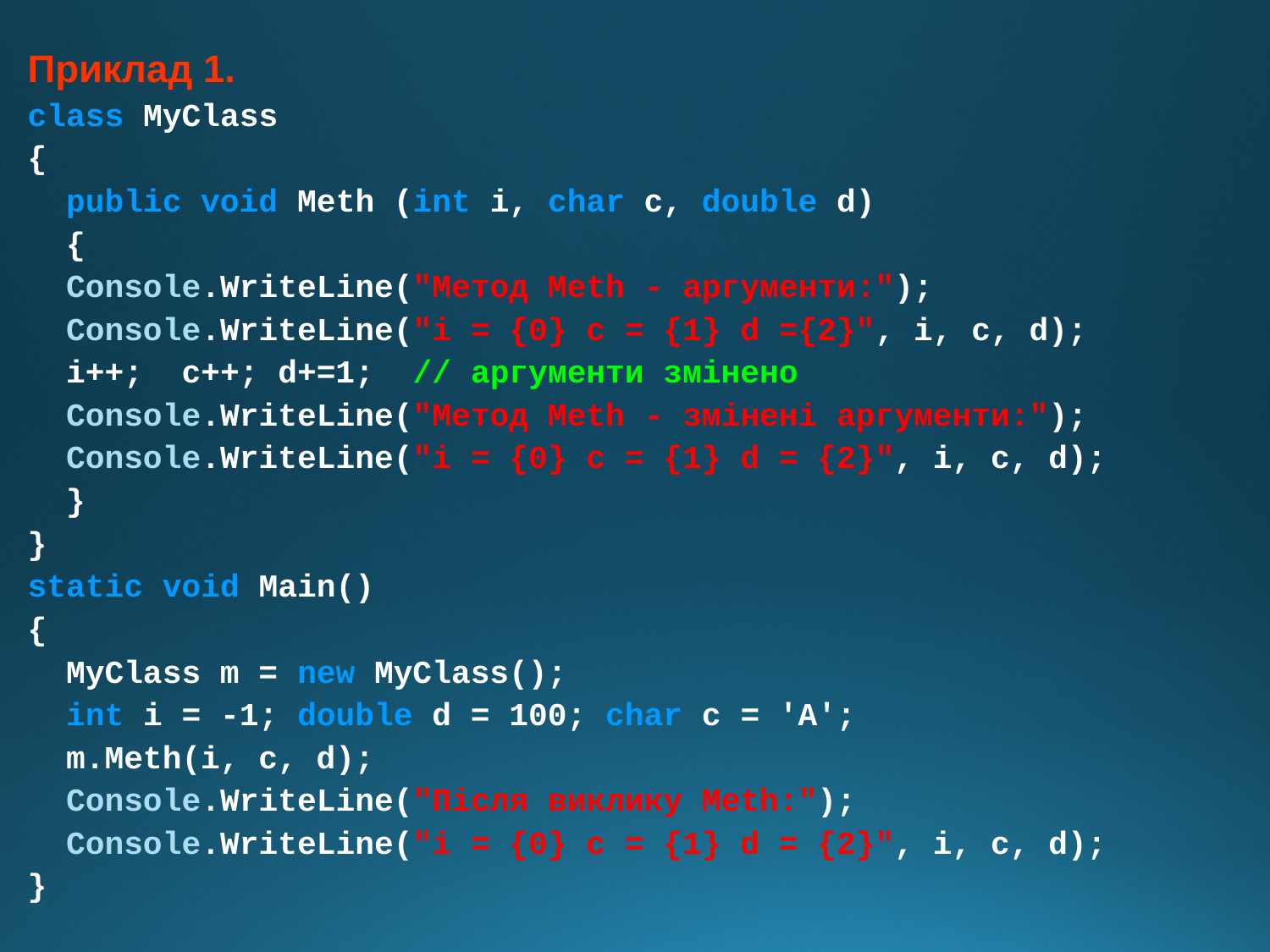

Приклад 1.
class MyClass
{
  public void Meth (int i, char c, double d)
  {
  Console.WriteLine("Метод Meth - аргументи:");
  Console.WriteLine("i = {0} c = {1} d ={2}", i, c, d);
  i++;  c++; d+=1;  // аргументи змінено
  Console.WriteLine("Метод Meth - змiненi аргументи:");
  Console.WriteLine("i = {0} c = {1} d = {2}", i, c, d);
  }
}
static void Main()
{
  MyClass m = new MyClass();
  int i = -1; double d = 100; char c = 'A';
  m.Meth(i, c, d);
  Console.WriteLine("Пiсля виклику Meth:");
  Console.WriteLine("i = {0} c = {1} d = {2}", i, c, d);
}